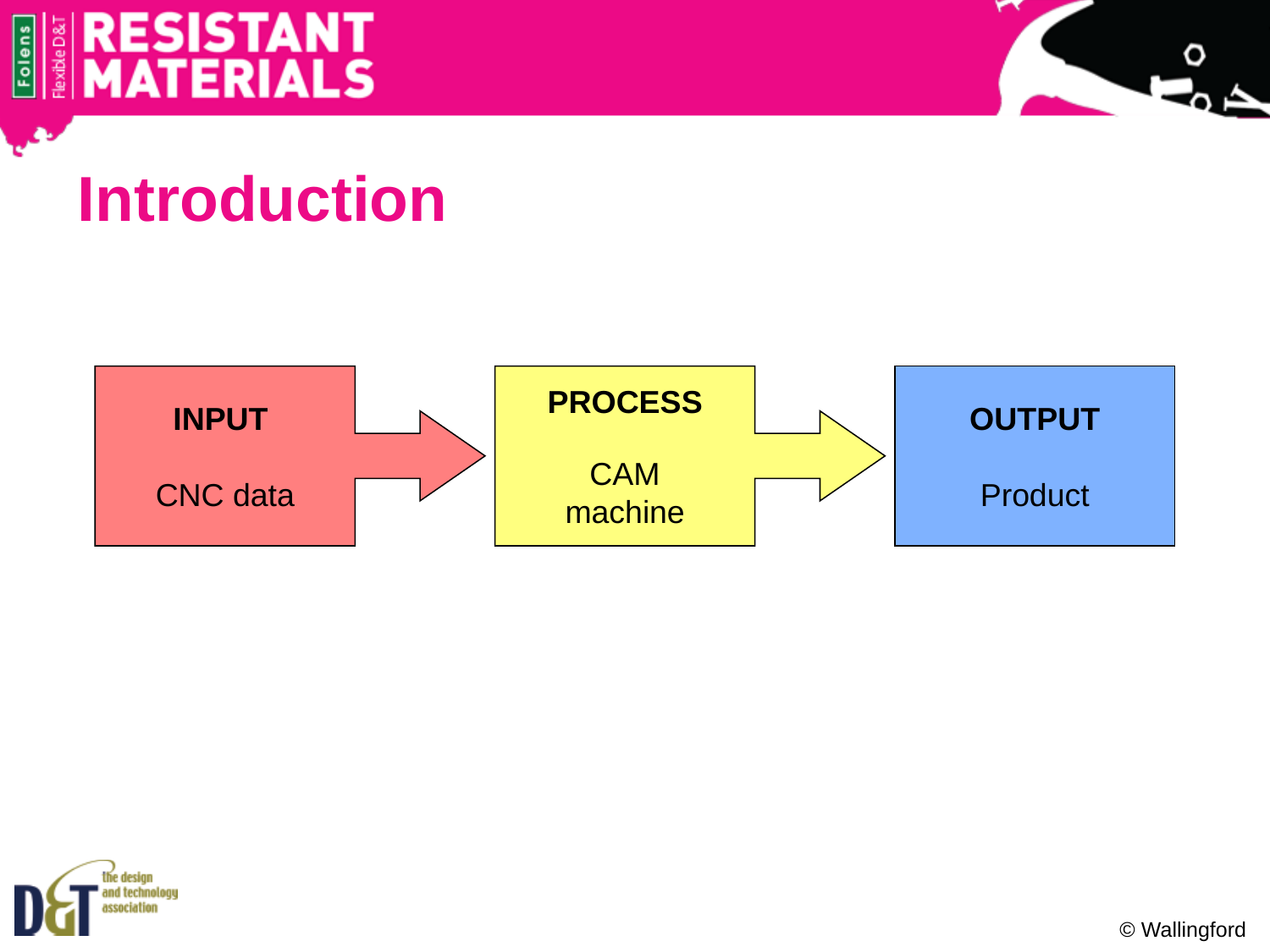

Introduction

INPUT

CNC data

PROCESS

CAM
machine

OUTPUT

Product
© Wallingford